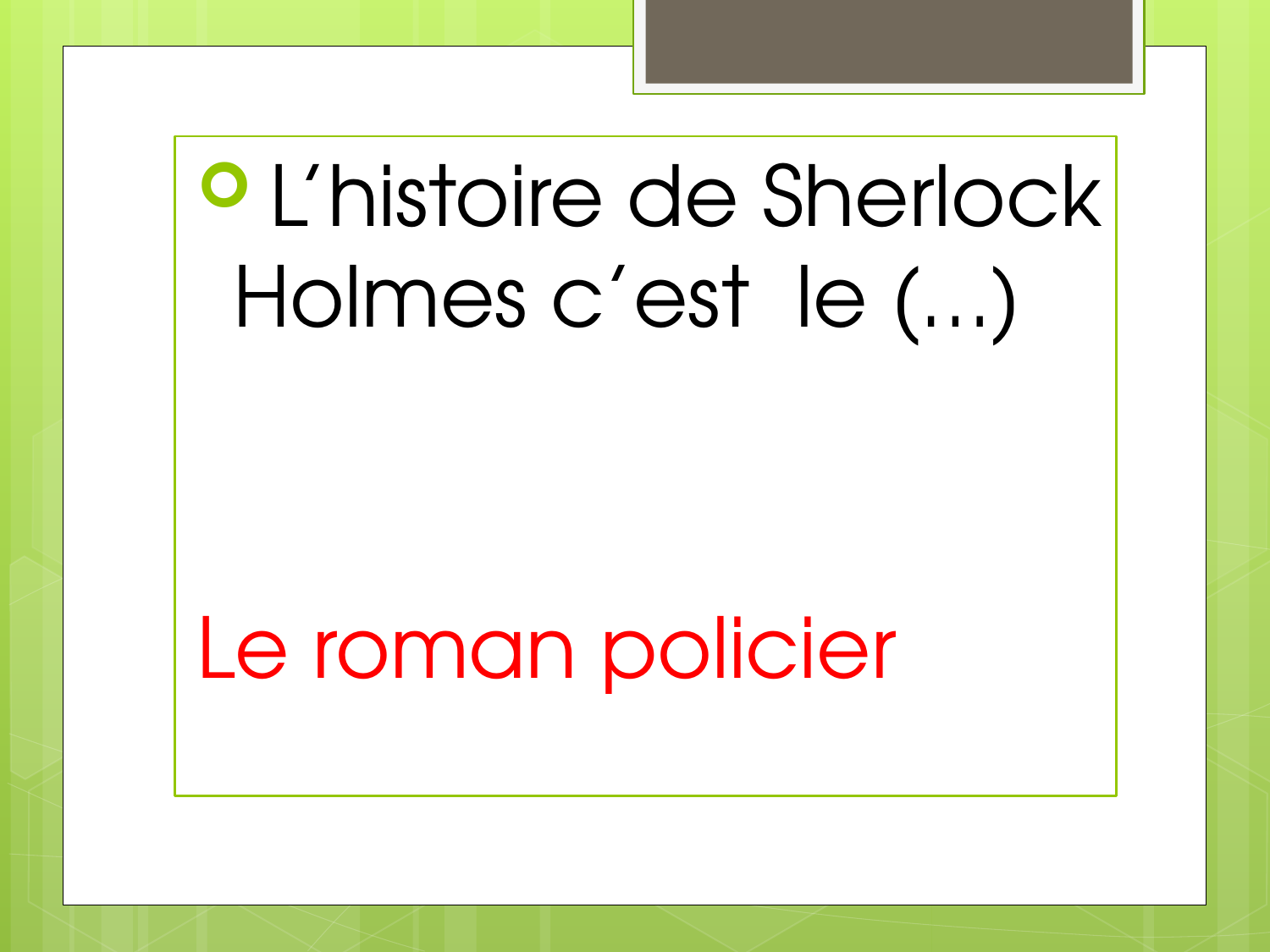

L’histoire de Sherlock Holmes c’est  le (…)

Le roman policier